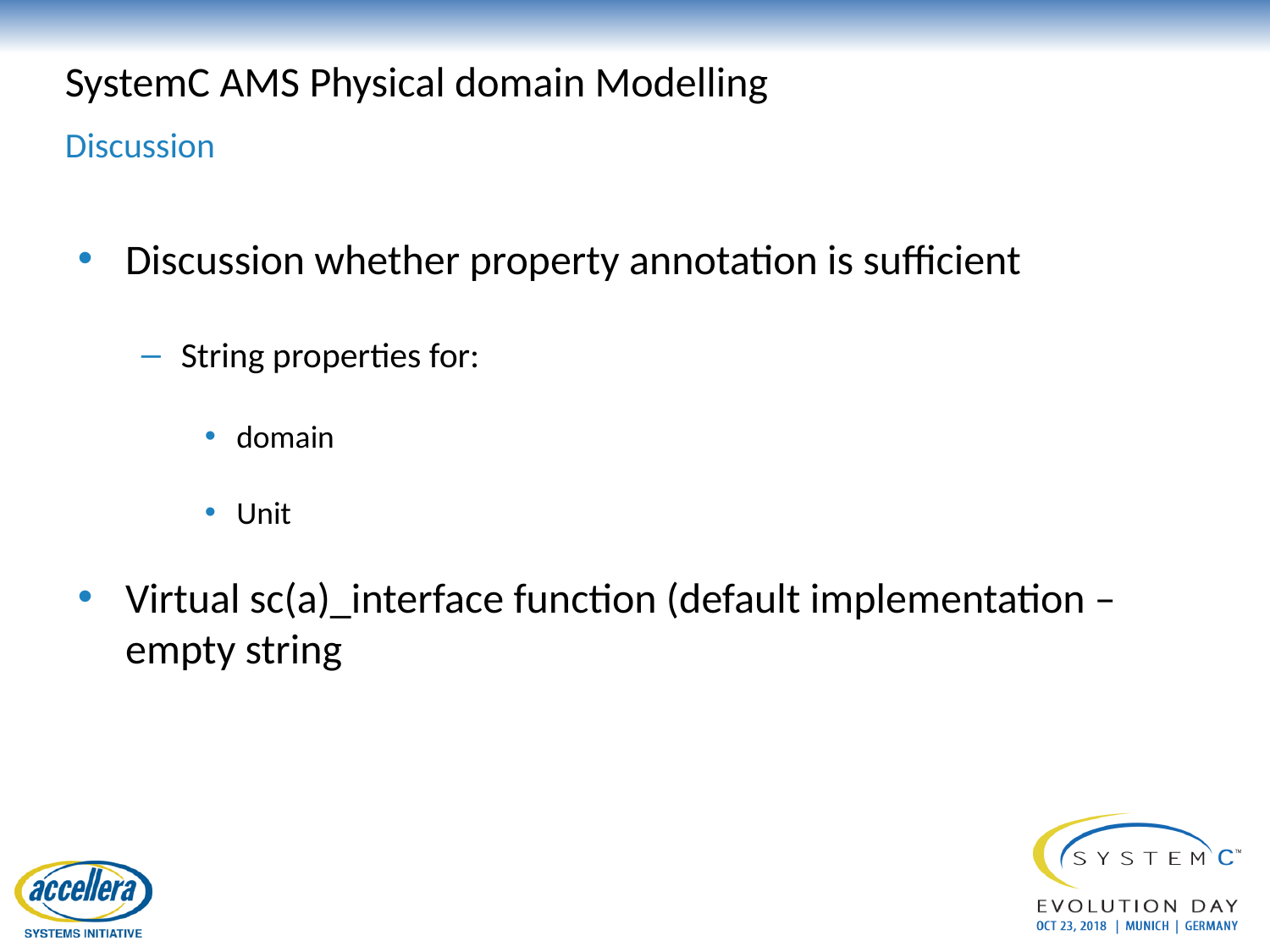

# SystemC AMS Physical domain Modelling
Discussion
Discussion whether property annotation is sufficient
String properties for:
domain
Unit
Virtual sc(a)_interface function (default implementation – empty string